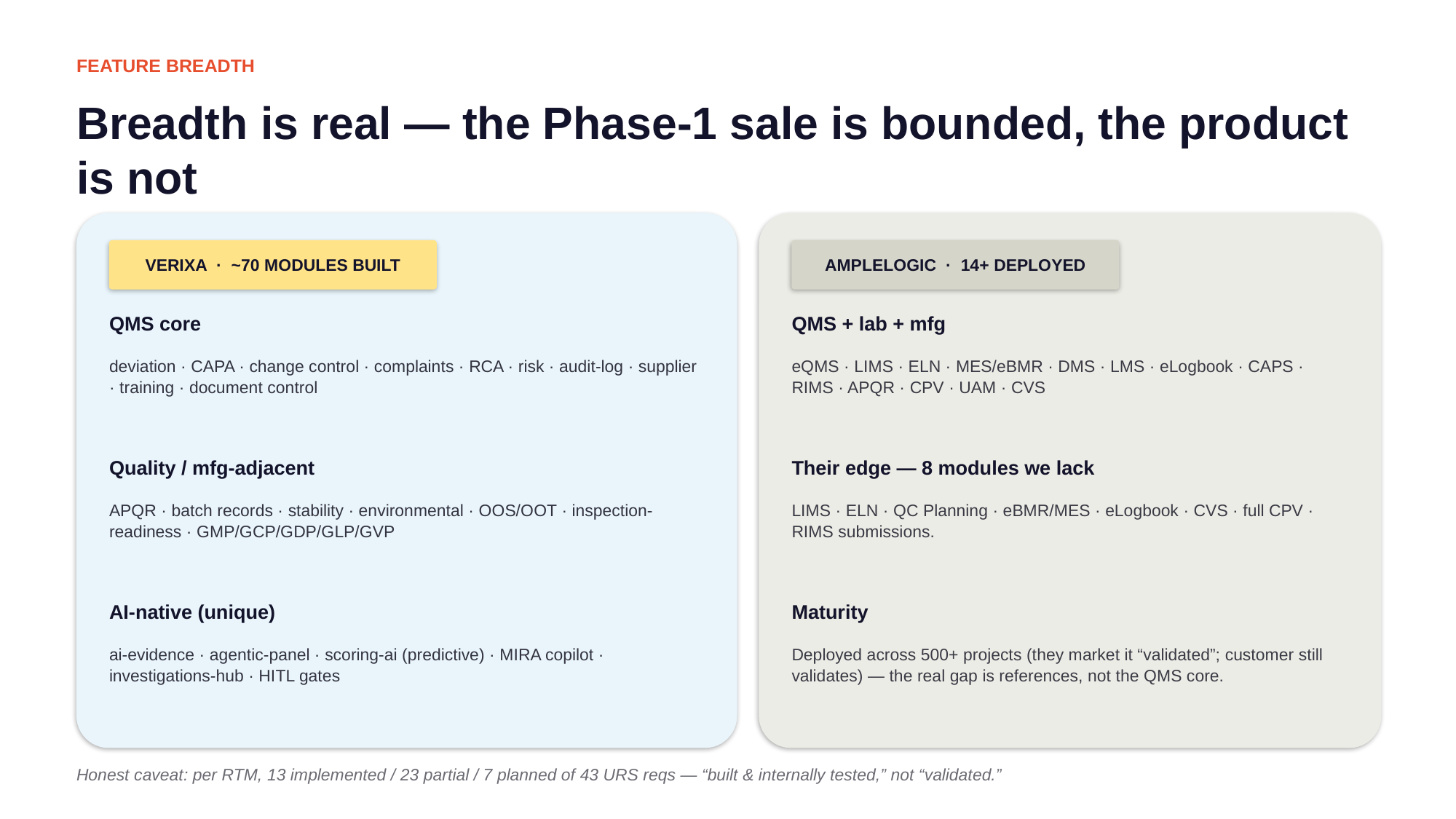

FEATURE BREADTH
Breadth is real — the Phase-1 sale is bounded, the product is not

VERIXA  ·  ~70 MODULES BUILT

AMPLELOGIC  ·  14+ DEPLOYED
QMS core
QMS + lab + mfg
deviation · CAPA · change control · complaints · RCA · risk · audit-log · supplier · training · document control
eQMS · LIMS · ELN · MES/eBMR · DMS · LMS · eLogbook · CAPS · RIMS · APQR · CPV · UAM · CVS
Quality / mfg-adjacent
Their edge — 8 modules we lack
APQR · batch records · stability · environmental · OOS/OOT · inspection-readiness · GMP/GCP/GDP/GLP/GVP
LIMS · ELN · QC Planning · eBMR/MES · eLogbook · CVS · full CPV · RIMS submissions.
AI-native (unique)
Maturity
ai-evidence · agentic-panel · scoring-ai (predictive) · MIRA copilot · investigations-hub · HITL gates
Deployed across 500+ projects (they market it “validated”; customer still validates) — the real gap is references, not the QMS core.
Honest caveat: per RTM, 13 implemented / 23 partial / 7 planned of 43 URS reqs — “built & internally tested,” not “validated.”